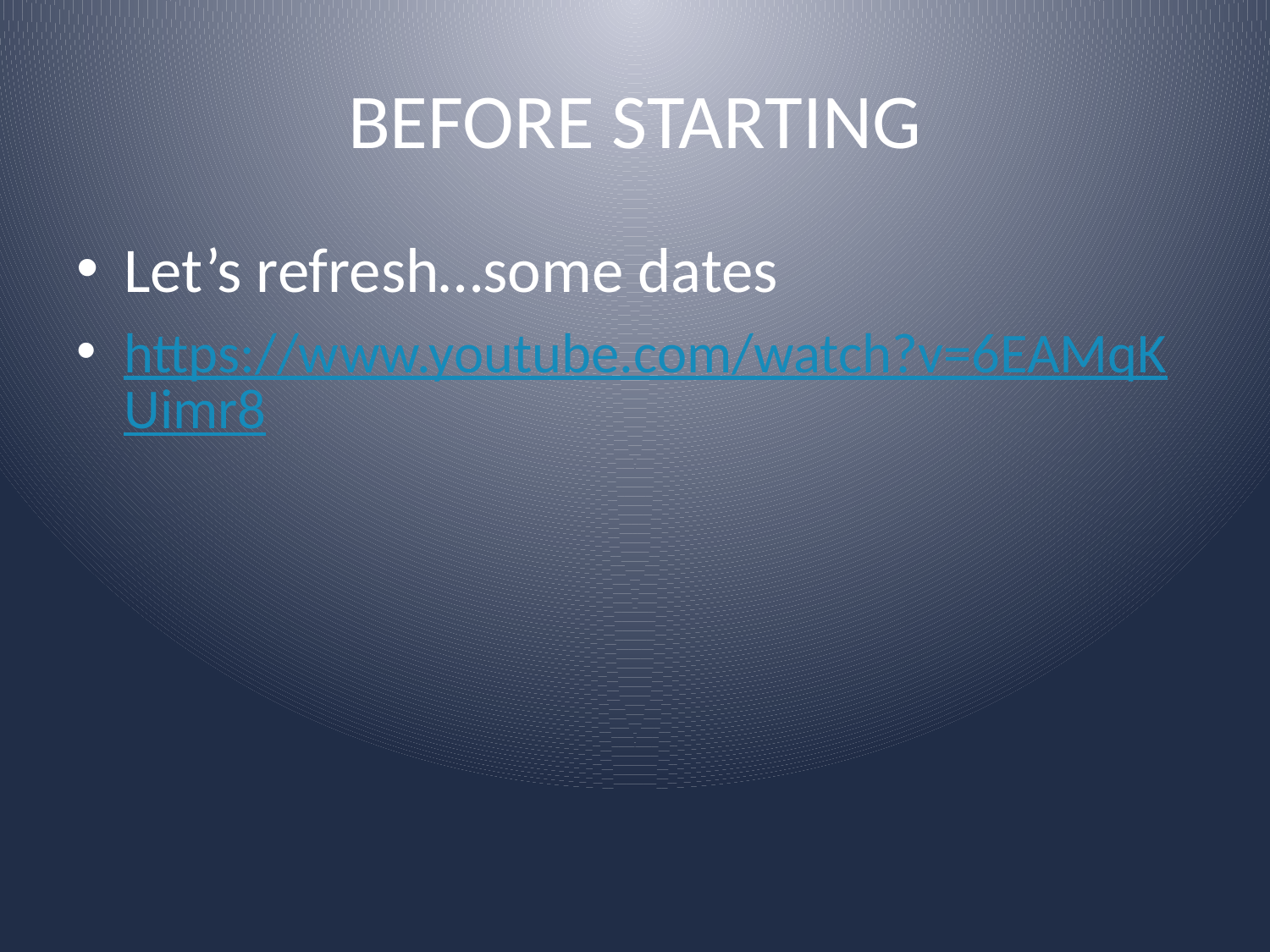

# BEFORE STARTING
Let’s refresh…some dates
https://www.youtube.com/watch?v=6EAMqKUimr8